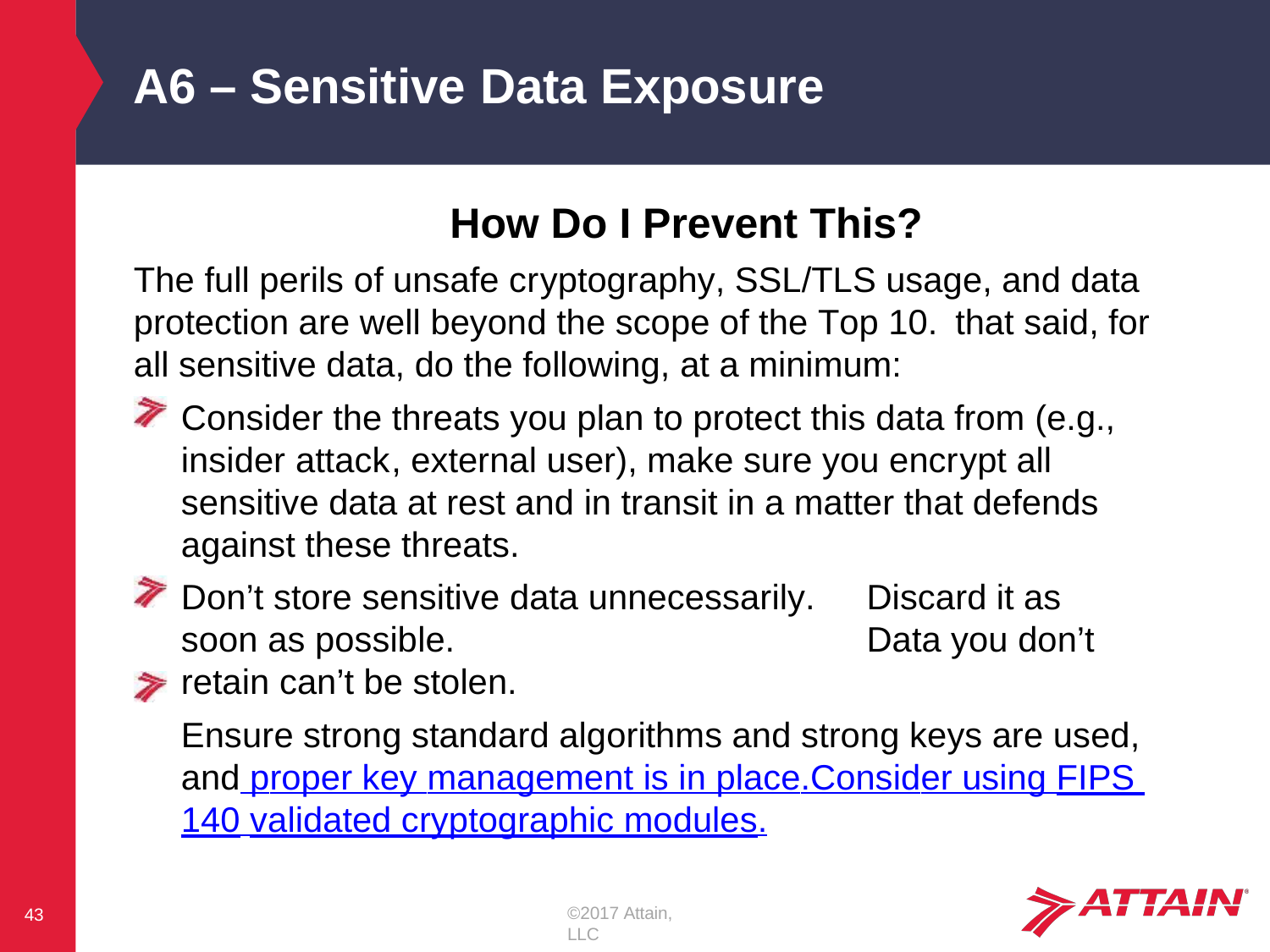

# A6 – Sensitive Data Exposure
How Do I Prevent This?

The full perils of unsafe cryptography, SSL/TLS usage, and data protection are well beyond the scope of the Top 10.	that said, for all sensitive data, do the following, at a minimum:

Consider the threats you plan to protect this data from (e.g., insider attack, external user), make sure you encrypt all sensitive data at rest and in transit in a matter that defends against these threats.

Don’t store sensitive data unnecessarily.	Discard it as soon as possible.	Data you don’t retain can’t be stolen.

Ensure strong standard algorithms and strong keys are used, and proper key management is in place.	Consider using FIPS 140 validated cryptographic modules.

©2017 Attain, LLC
43